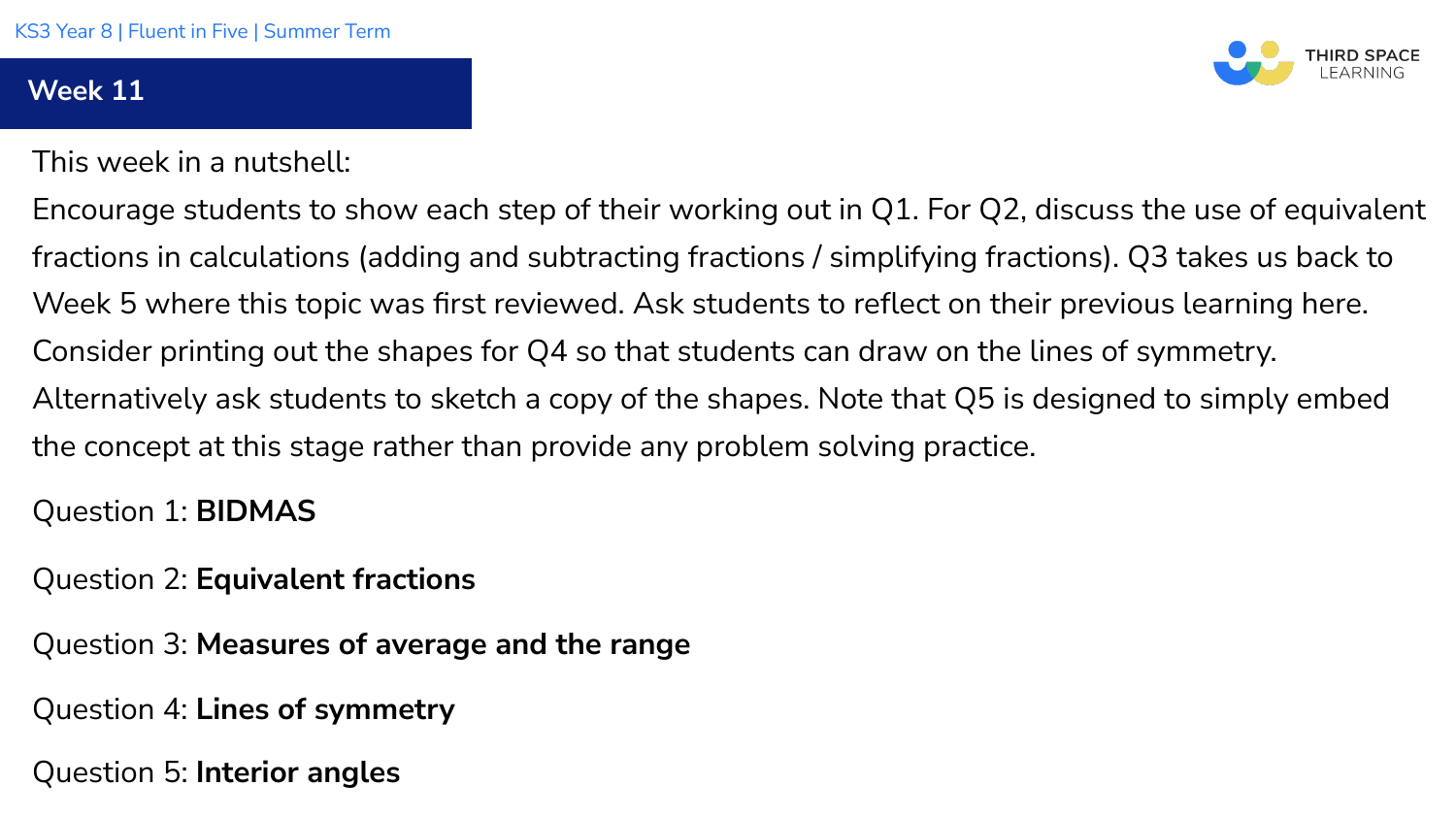

Week 11
| This week in a nutshell: Encourage students to show each step of their working out in Q1. For Q2, discuss the use of equivalent fractions in calculations (adding and subtracting fractions / simplifying fractions). Q3 takes us back to Week 5 where this topic was first reviewed. Ask students to reflect on their previous learning here. Consider printing out the shapes for Q4 so that students can draw on the lines of symmetry. Alternatively ask students to sketch a copy of the shapes. Note that Q5 is designed to simply embed the concept at this stage rather than provide any problem solving practice. |
| --- |
| Question 1: BIDMAS |
| Question 2: Equivalent fractions |
| Question 3: Measures of average and the range |
| Question 4: Lines of symmetry |
| Question 5: Interior angles |